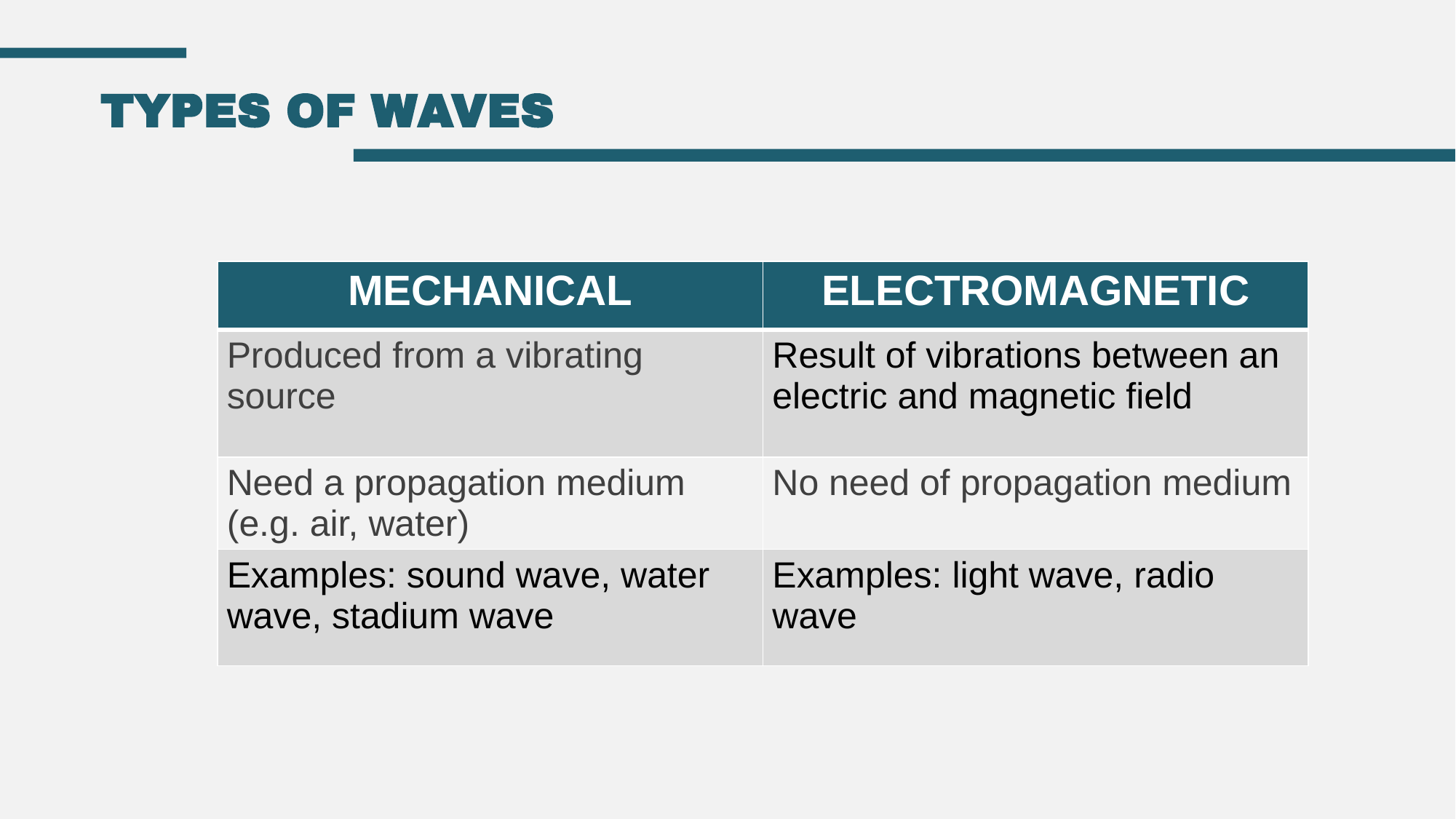

# TYPES OF WAVES

| MECHANICAL | ELECTROMAGNETIC |
| --- | --- |
| Produced from a vibrating source | Result of vibrations between an electric and magnetic field |
| Need a propagation medium (e.g. air, water) | No need of propagation medium |
| Examples: sound wave, water wave, stadium wave | Examples: light wave, radio wave |